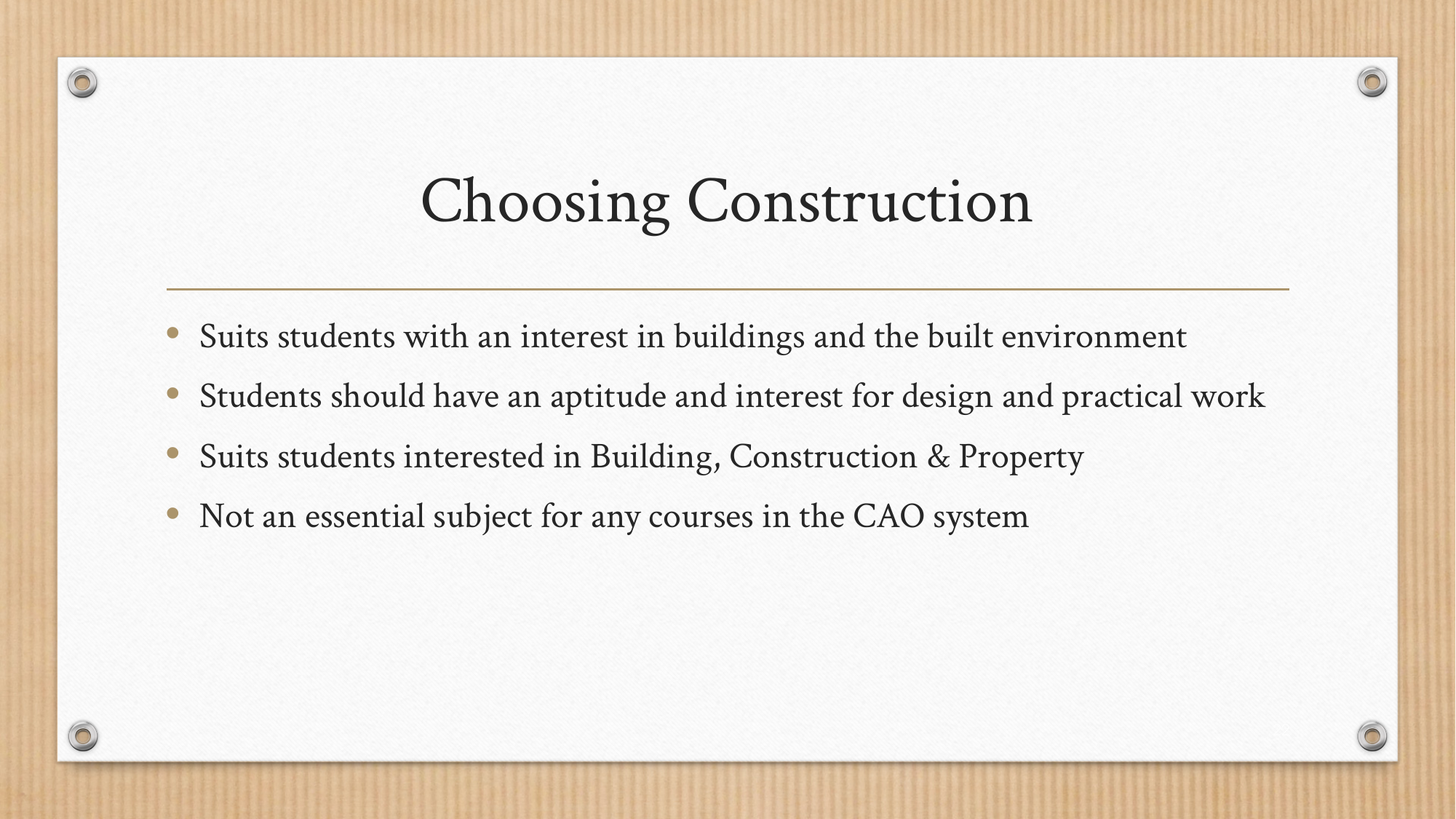

# Choosing Construction
Suits students with an interest in buildings and the built environment
Students should have an aptitude and interest for design and practical work
Suits students interested in Building, Construction & Property
Not an essential subject for any courses in the CAO system
22